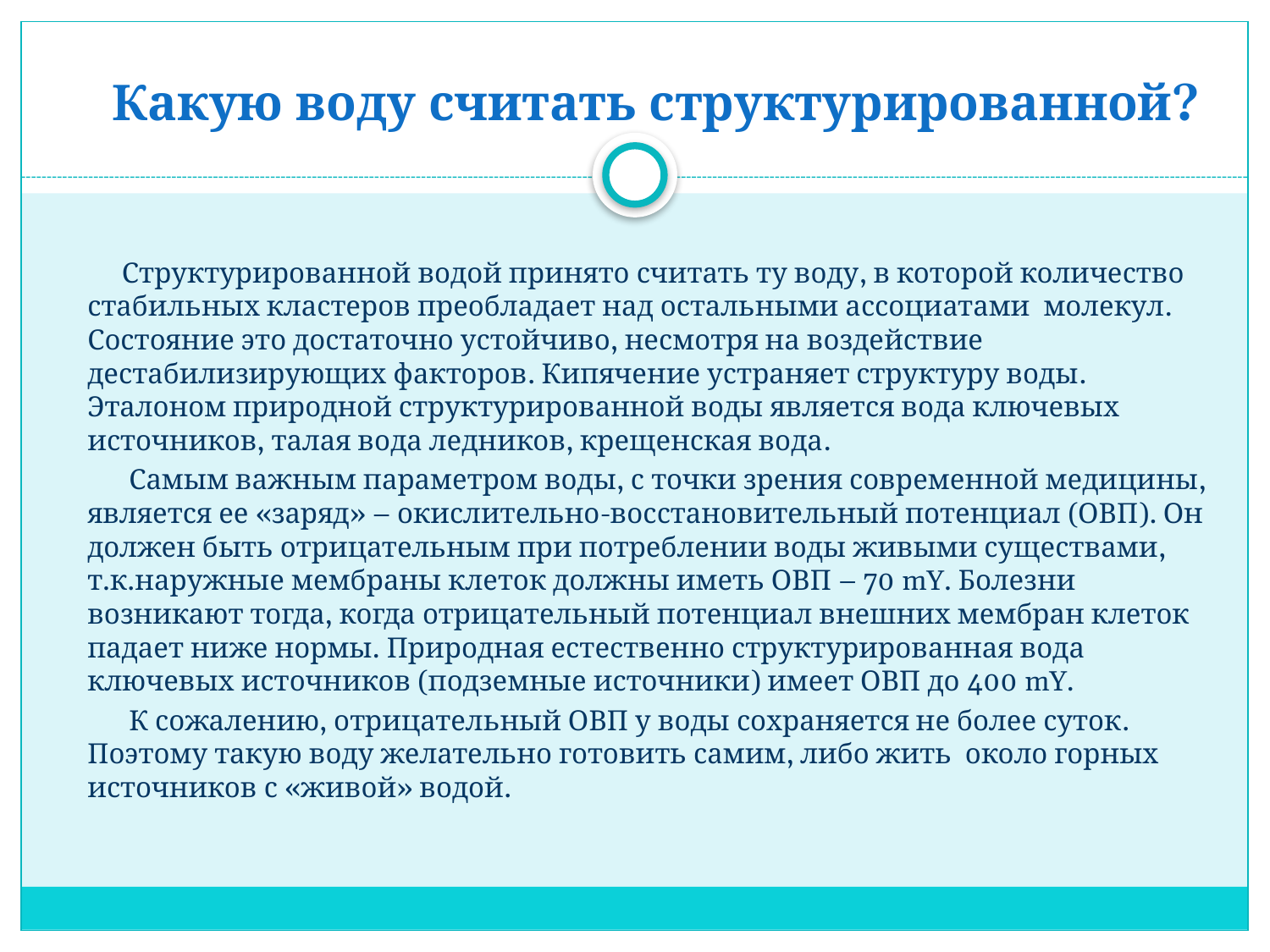

# Какую воду считать структурированной?

           Структурированной водой принято считать ту воду, в которой количество стабильных кластеров преобладает над остальными ассоциатами  молекул. Состояние это достаточно устойчиво, несмотря на воздействие дестабилизирующих факторов. Кипячение устраняет структуру воды. Эталоном природной структурированной воды является вода ключевых источников, талая вода ледников, крещенская вода.
           Самым важным параметром воды, с точки зрения современной медицины, является ее «заряд» – окислительно-восстановительный потенциал (ОВП). Он должен быть отрицательным при потреблении воды живыми существами, т.к.наружные мембраны клеток должны иметь ОВП – 70 mY. Болезни возникают тогда, когда отрицательный потенциал внешних мембран клеток падает ниже нормы. Природная естественно структурированная вода ключевых источников (подземные источники) имеет ОВП до 400 mY.
           К сожалению, отрицательный ОВП у воды сохраняется не более суток. Поэтому такую воду желательно готовить самим, либо жить  около горных источников с «живой» водой.